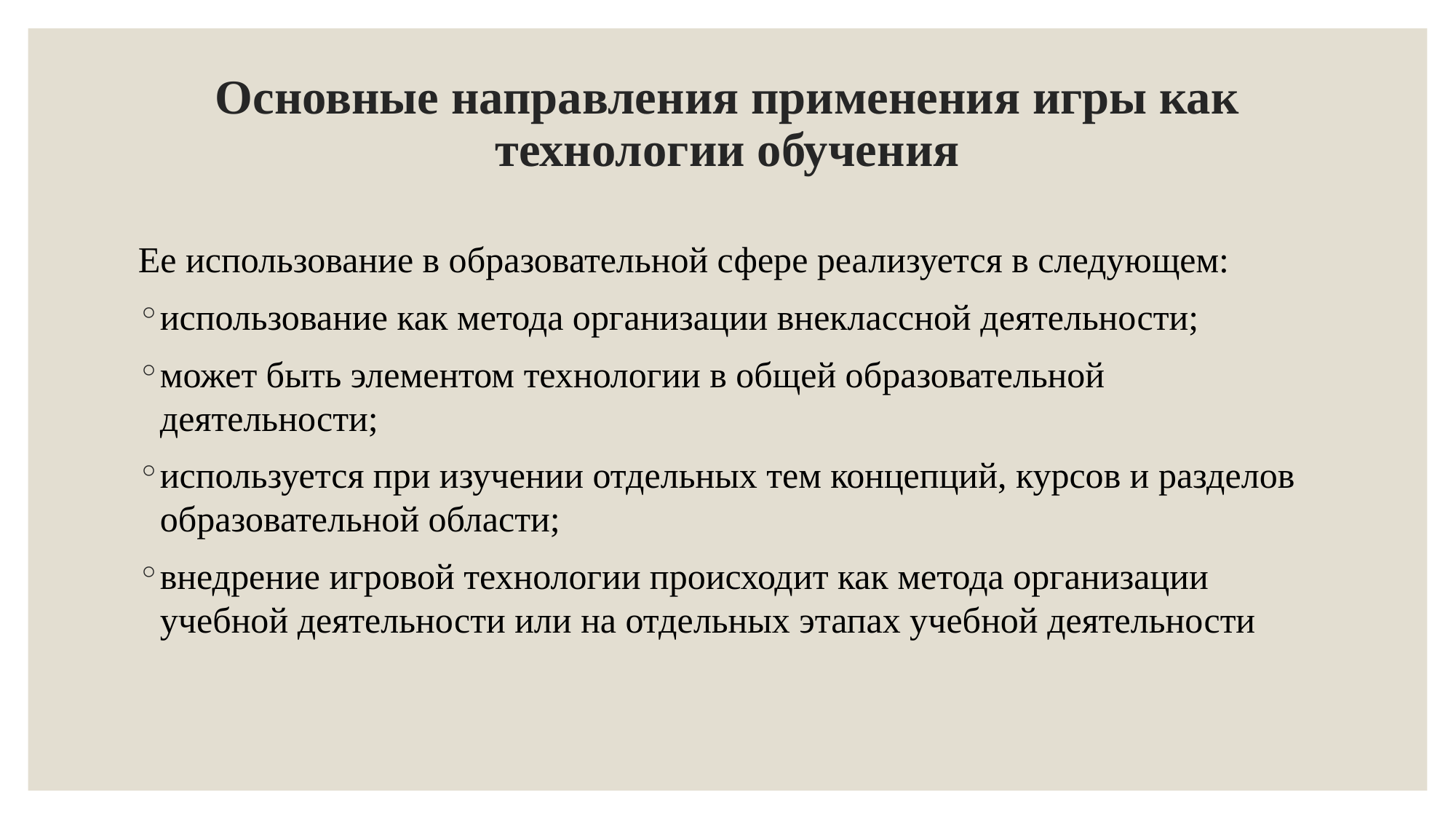

# Основные направления применения игры как технологии обучения
Ее использование в образовательной сфере реализуется в следующем:
использование как метода организации внеклассной деятельности;
может быть элементом технологии в общей образовательной деятельности;
используется при изучении отдельных тем концепций, курсов и разделов образовательной области;
внедрение игровой технологии происходит как метода организации учебной деятельности или на отдельных этапах учебной деятельности